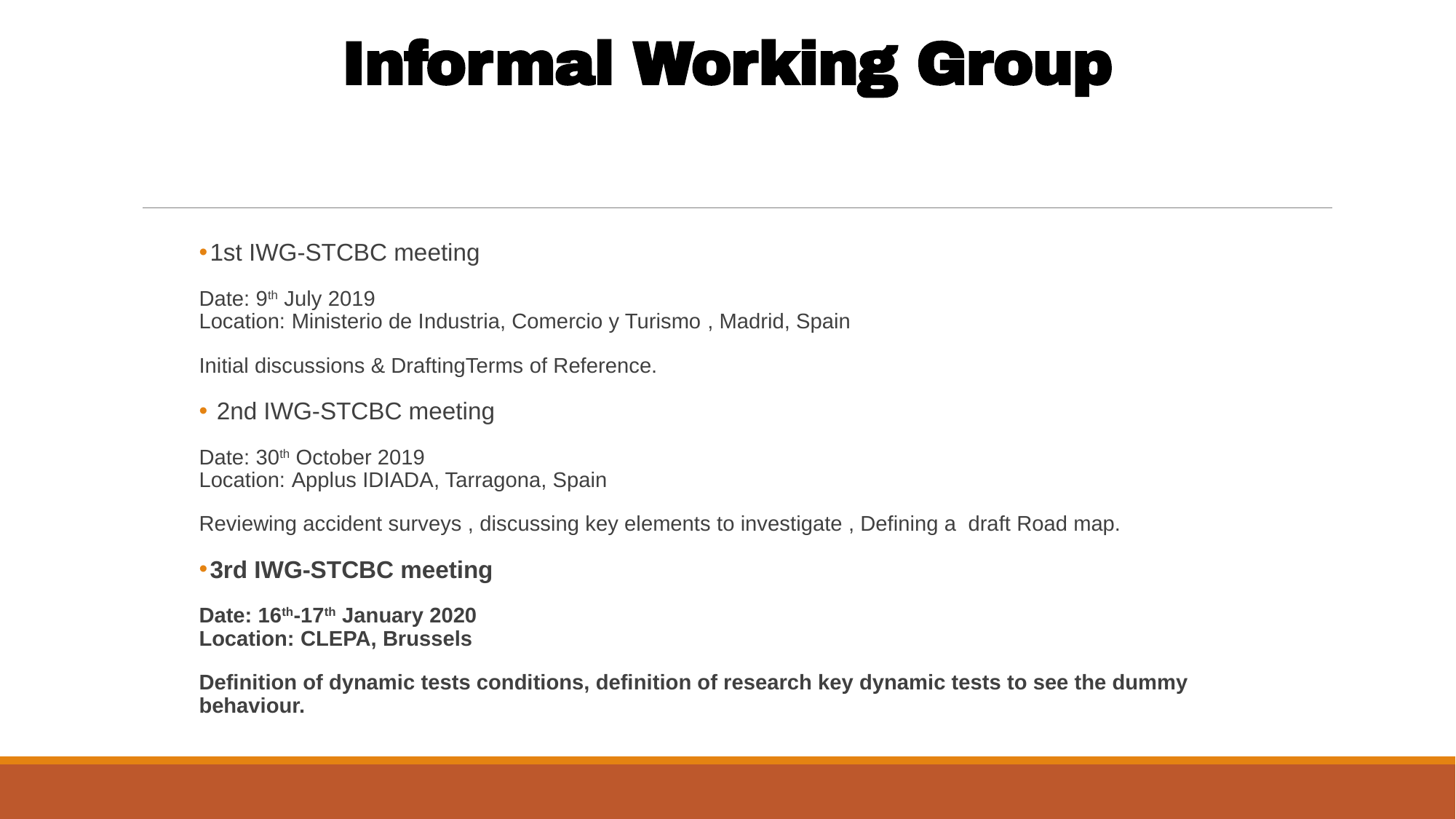

Informal Working Group

1st IWG-STCBC meeting
Date: 9th July 2019
Location: Ministerio de Industria, Comercio y Turismo , Madrid, Spain
Initial discussions & DraftingTerms of Reference.
 2nd IWG-STCBC meeting
Date: 30th October 2019
Location: Applus IDIADA, Tarragona, Spain
Reviewing accident surveys , discussing key elements to investigate , Defining a  draft Road map.
3rd IWG-STCBC meeting
Date: 16th-17th January 2020
Location: CLEPA, Brussels
Definition of dynamic tests conditions, definition of research key dynamic tests to see the dummy behaviour.